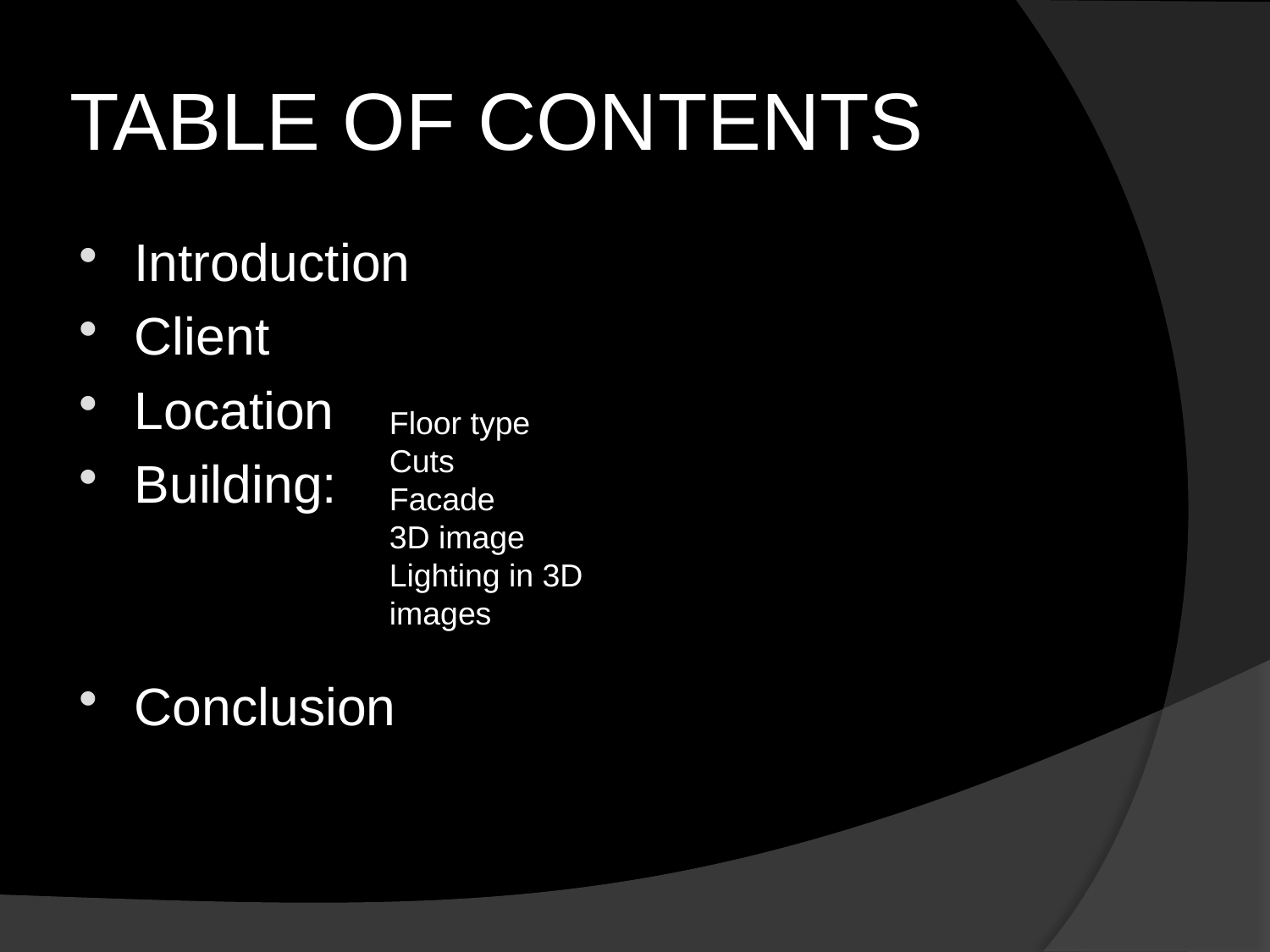

# TABLE OF CONTENTS
Introduction
Client
Location
Building:

Conclusion
Floor type
Cuts
Facade
3D image
Lighting in 3D images